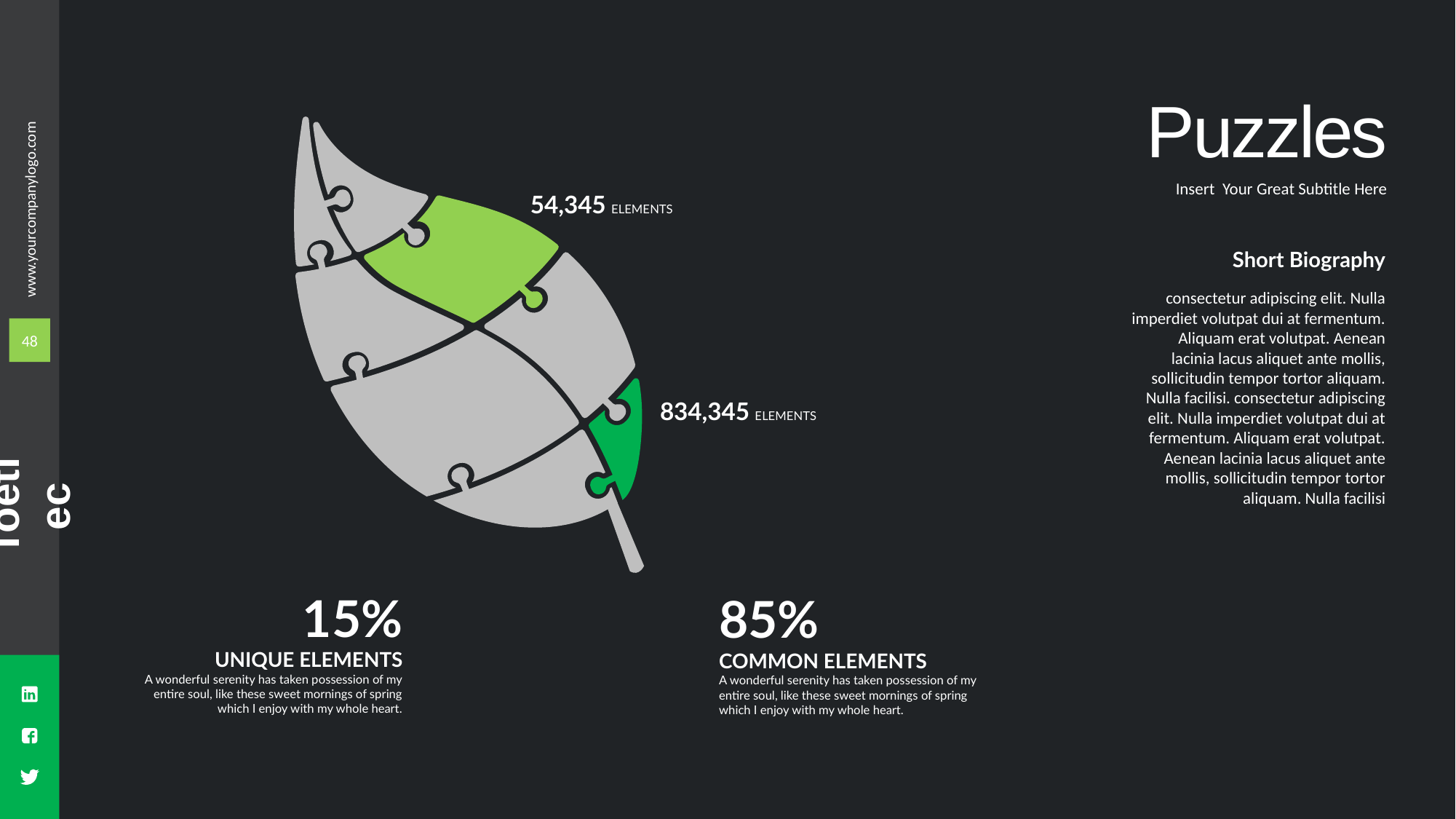

Puzzles

Insert  Your Great Subtitle Here
54,345 ELEMENTS
Short Biography
consectetur adipiscing elit. Nulla imperdiet volutpat dui at fermentum. Aliquam erat volutpat. Aenean lacinia lacus aliquet ante mollis, sollicitudin tempor tortor aliquam. Nulla facilisi. consectetur adipiscing elit. Nulla imperdiet volutpat dui at fermentum. Aliquam erat volutpat. Aenean lacinia lacus aliquet ante mollis, sollicitudin tempor tortor aliquam. Nulla facilisi
48
834,345 ELEMENTS
15%
UNIQUE ELEMENTS
A wonderful serenity has taken possession of my entire soul, like these sweet mornings of spring which I enjoy with my whole heart.
85%
COMMON ELEMENTS
A wonderful serenity has taken possession of my entire soul, like these sweet mornings of spring which I enjoy with my whole heart.